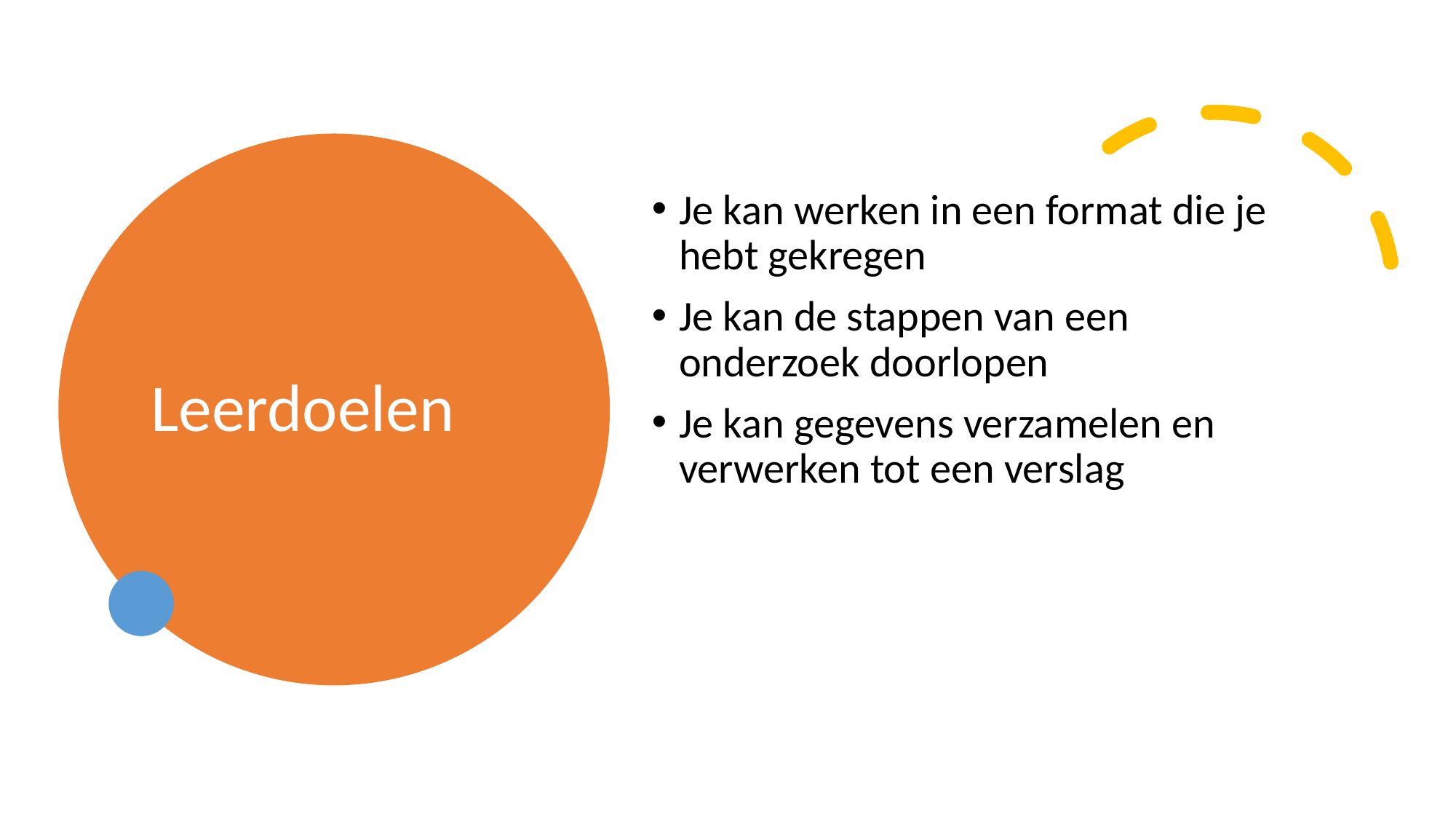

# Leerdoelen
Je kan werken in een format die je hebt gekregen
Je kan de stappen van een onderzoek doorlopen
Je kan gegevens verzamelen en verwerken tot een verslag